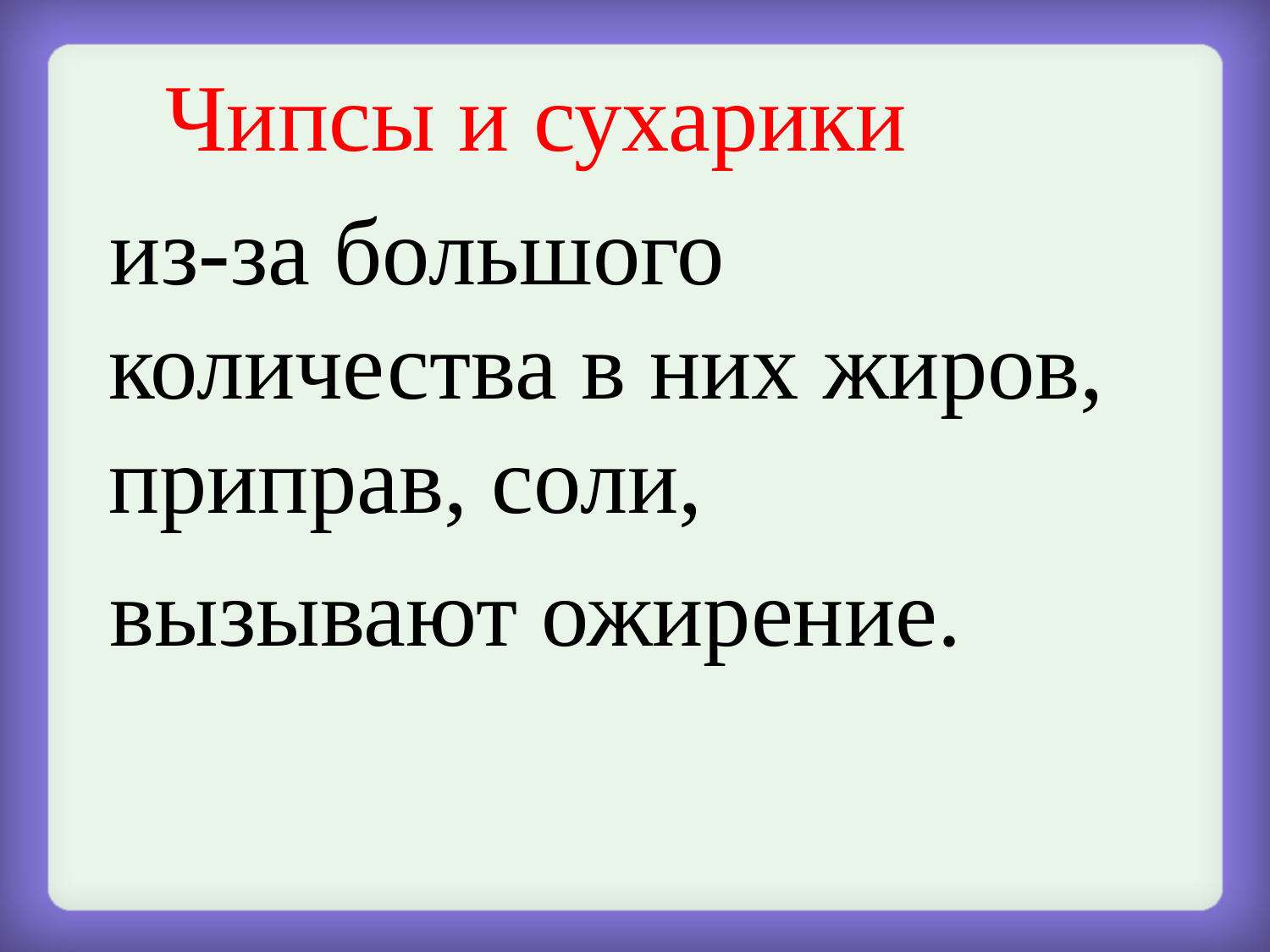

Чипсы и сухарики
  из-за большого количества в них жиров, приправ, соли,
  вызывают ожирение.